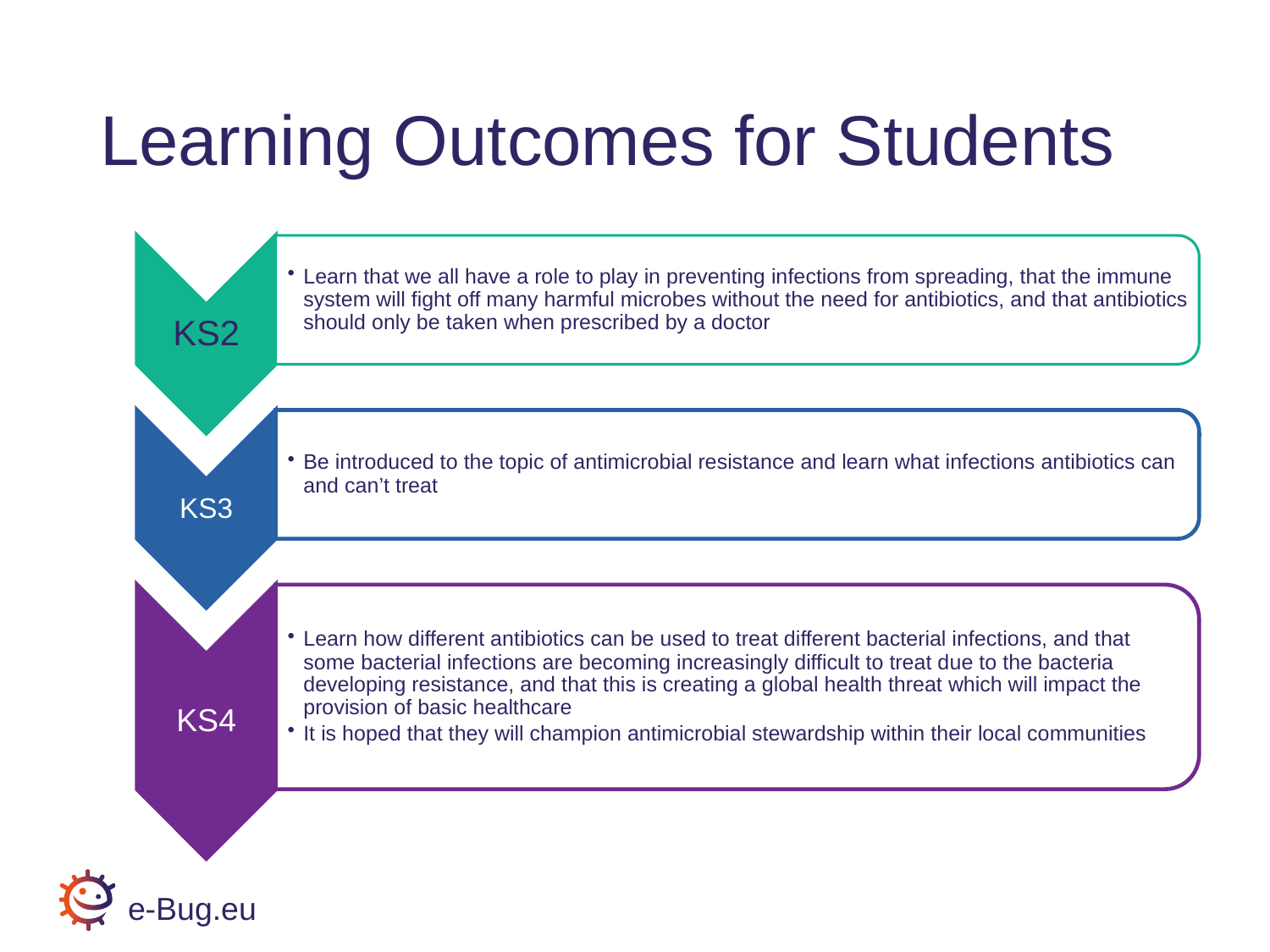

# Learning Outcomes for Students
KS2
Learn that we all have a role to play in preventing infections from spreading, that the immune system will fight off many harmful microbes without the need for antibiotics, and that antibiotics should only be taken when prescribed by a doctor
KS3
Be introduced to the topic of antimicrobial resistance and learn what infections antibiotics can and can’t treat
KS4
Learn how different antibiotics can be used to treat different bacterial infections, and that some bacterial infections are becoming increasingly difficult to treat due to the bacteria developing resistance, and that this is creating a global health threat which will impact the provision of basic healthcare
It is hoped that they will champion antimicrobial stewardship within their local communities
e-Bug.eu